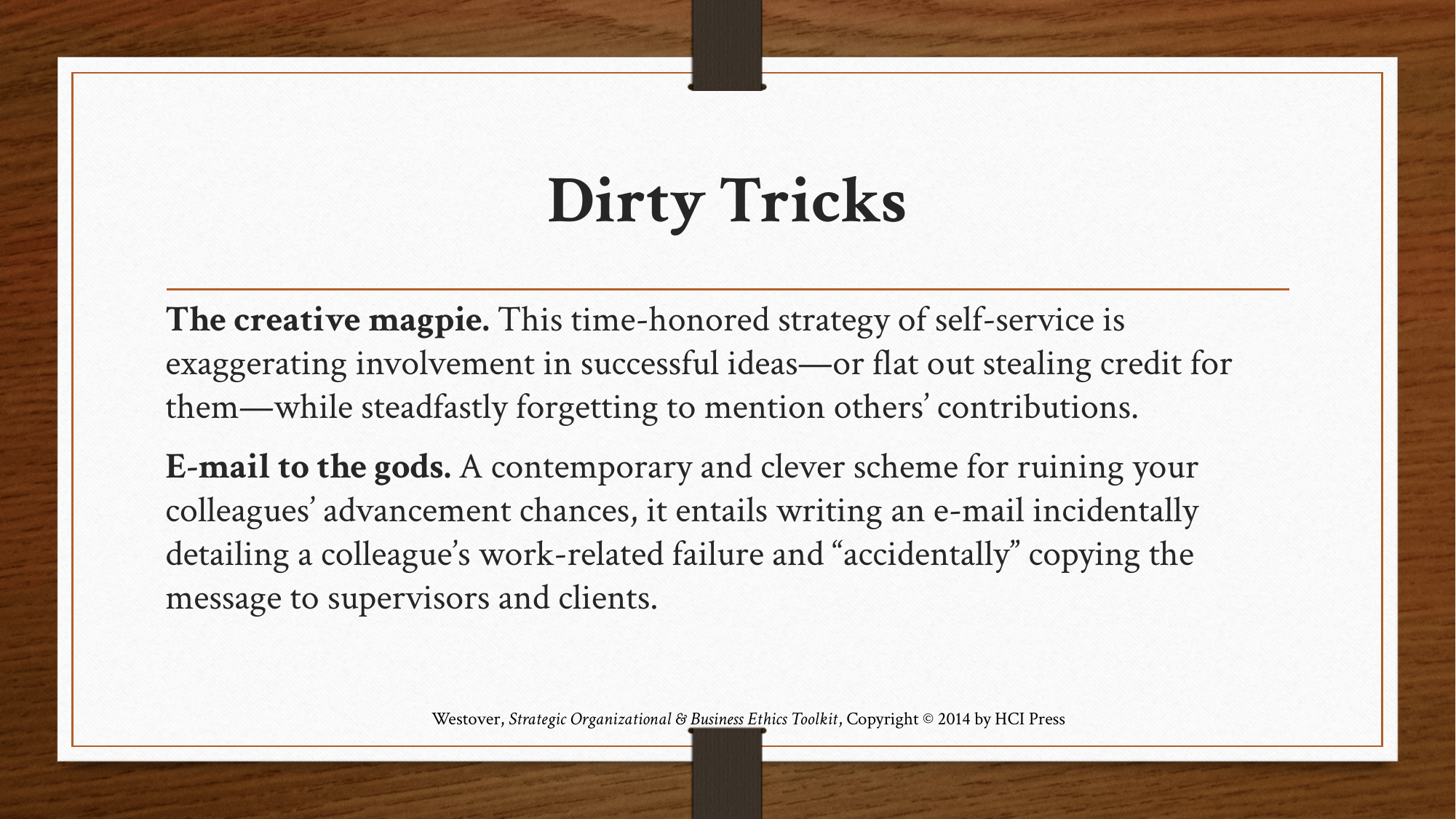

# Dirty Tricks
The creative magpie. This time-honored strategy of self-service is exaggerating involvement in successful ideas—or flat out stealing credit for them—while steadfastly forgetting to mention others’ contributions.
E-mail to the gods. A contemporary and clever scheme for ruining your colleagues’ advancement chances, it entails writing an e-mail incidentally detailing a colleague’s work-related failure and “accidentally” copying the message to supervisors and clients.
Westover, Strategic Organizational & Business Ethics Toolkit, Copyright © 2014 by HCI Press